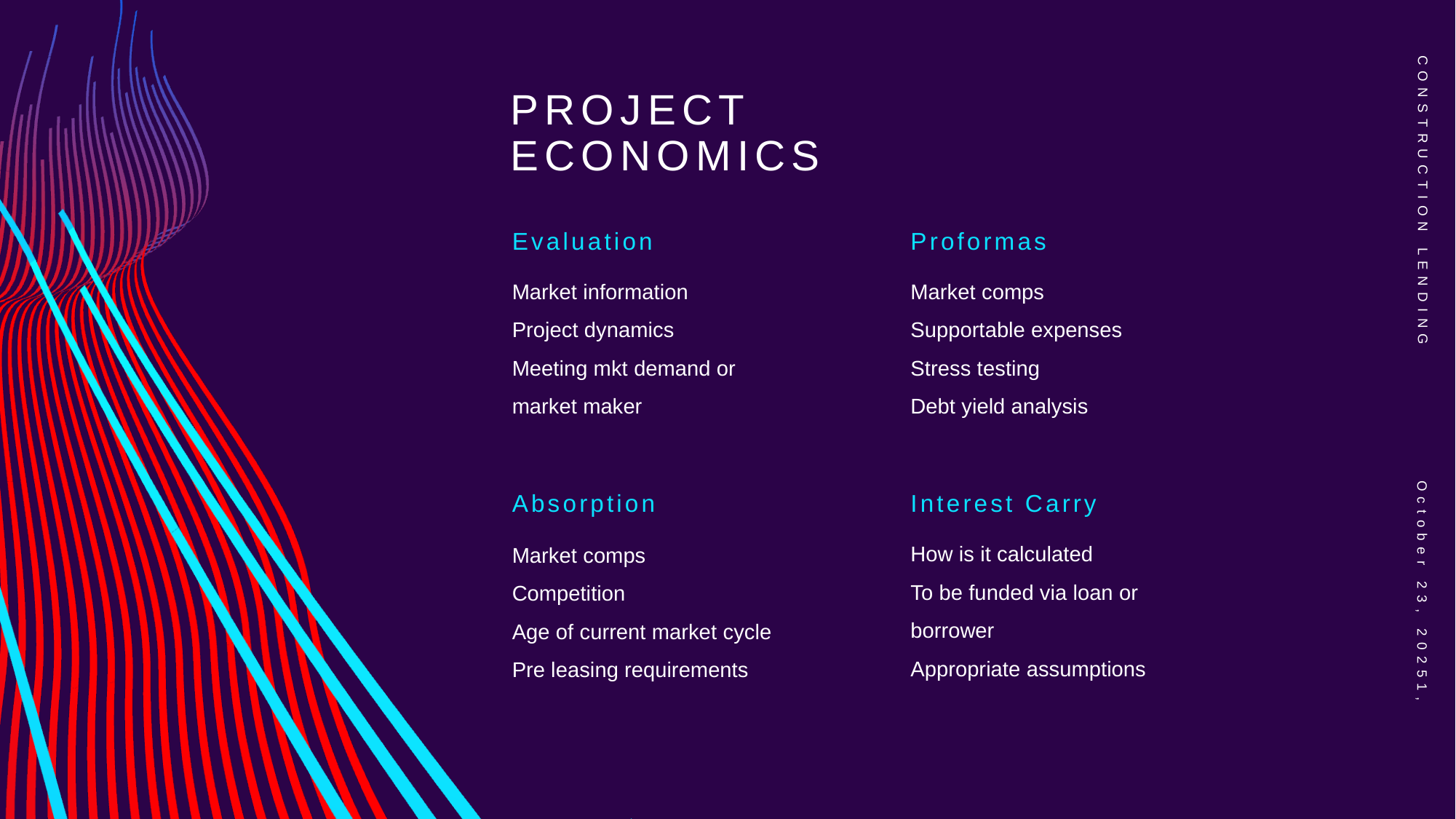

# Project Economics
Construction lending
Evaluation
Proformas
Market information
Project dynamics
Meeting mkt demand or market maker
Market comps
Supportable expenses
Stress testing
Debt yield analysis

Absorption
Interest Carry
How is it calculated
To be funded via loan or borrower
Appropriate assumptions
Market comps
Competition
Age of current market cycle
Pre leasing requirements

October 23, 20251,